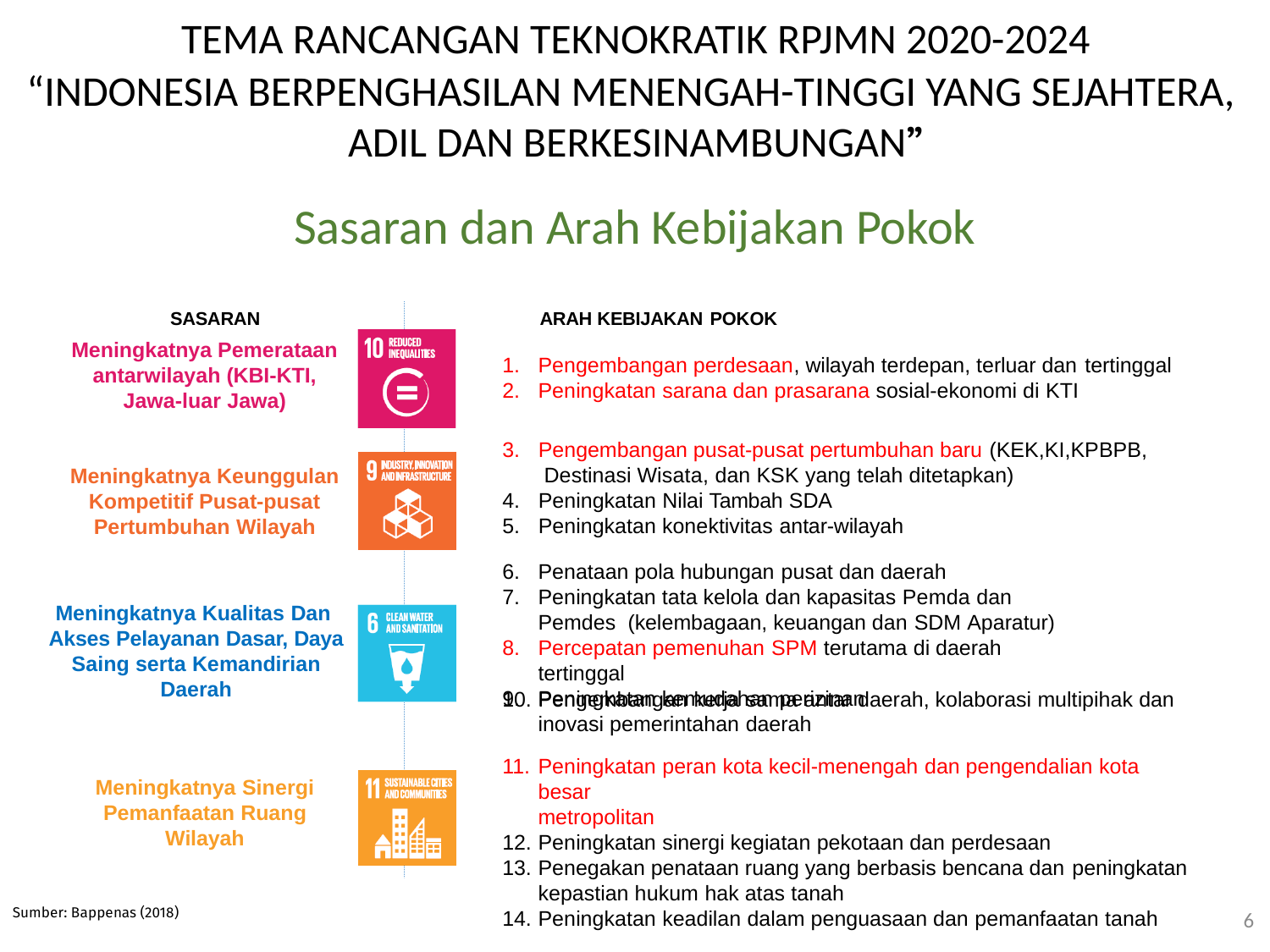

TEMA RANCANGAN TEKNOKRATIK RPJMN 2020-2024
“INDONESIA BERPENGHASILAN MENENGAH-TINGGI YANG SEJAHTERA,  ADIL DAN BERKESINAMBUNGAN”
Sasaran dan Arah Kebijakan Pokok
SASARAN
Meningkatnya Pemerataan  antarwilayah (KBI-KTI,  Jawa-luar Jawa)

ARAH KEBIJAKAN POKOK

Pengembangan perdesaan, wilayah terdepan, terluar dan tertinggal
Peningkatan sarana dan prasarana sosial-ekonomi di KTI
Pengembangan pusat-pusat pertumbuhan baru (KEK,KI,KPBPB,  Destinasi Wisata, dan KSK yang telah ditetapkan)
Peningkatan Nilai Tambah SDA
Peningkatan konektivitas antar-wilayah

Meningkatnya Keunggulan  Kompetitif Pusat-pusat  Pertumbuhan Wilayah
Penataan pola hubungan pusat dan daerah
Peningkatan tata kelola dan kapasitas Pemda dan Pemdes  (kelembagaan, keuangan dan SDM Aparatur)
Percepatan pemenuhan SPM terutama di daerah tertinggal
Peningkatan kemudahan perizinan
Meningkatnya Kualitas Dan  Akses Pelayanan Dasar, Daya  Saing serta Kemandirian  Daerah

Pengembangan kerja sama antar daerah, kolaborasi multipihak dan
inovasi pemerintahan daerah
Peningkatan peran kota kecil-menengah dan pengendalian kota besar
metropolitan
Peningkatan sinergi kegiatan pekotaan dan perdesaan
Penegakan penataan ruang yang berbasis bencana dan peningkatan
kepastian hukum hak atas tanah
Peningkatan keadilan dalam penguasaan dan pemanfaatan tanah

Meningkatnya Sinergi  Pemanfaatan Ruang  Wilayah
6
Sumber: Bappenas (2018)